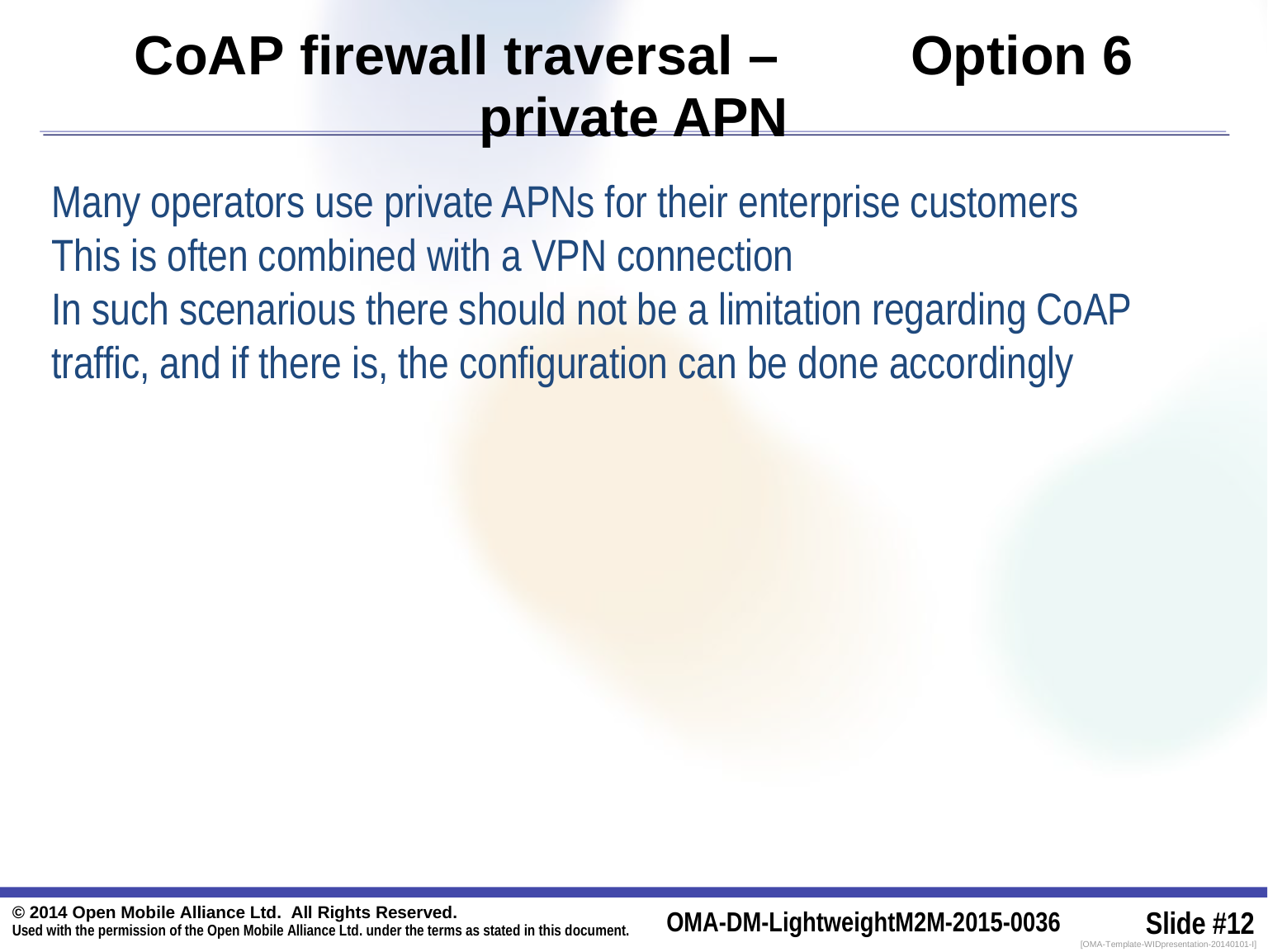

CoAP firewall traversal –	Option 6
private APN
Many operators use private APNs for their enterprise customers
This is often combined with a VPN connection
In such scenarious there should not be a limitation regarding CoAP traffic, and if there is, the configuration can be done accordingly
© 2014 Open Mobile Alliance Ltd.  All Rights Reserved.
Used with the permission of the Open Mobile Alliance Ltd. under the terms as stated in this document.
OMA-DM-LightweightM2M-2015-0036
Slide #12
[OMA-Template-WIDpresentation-20140101-I]